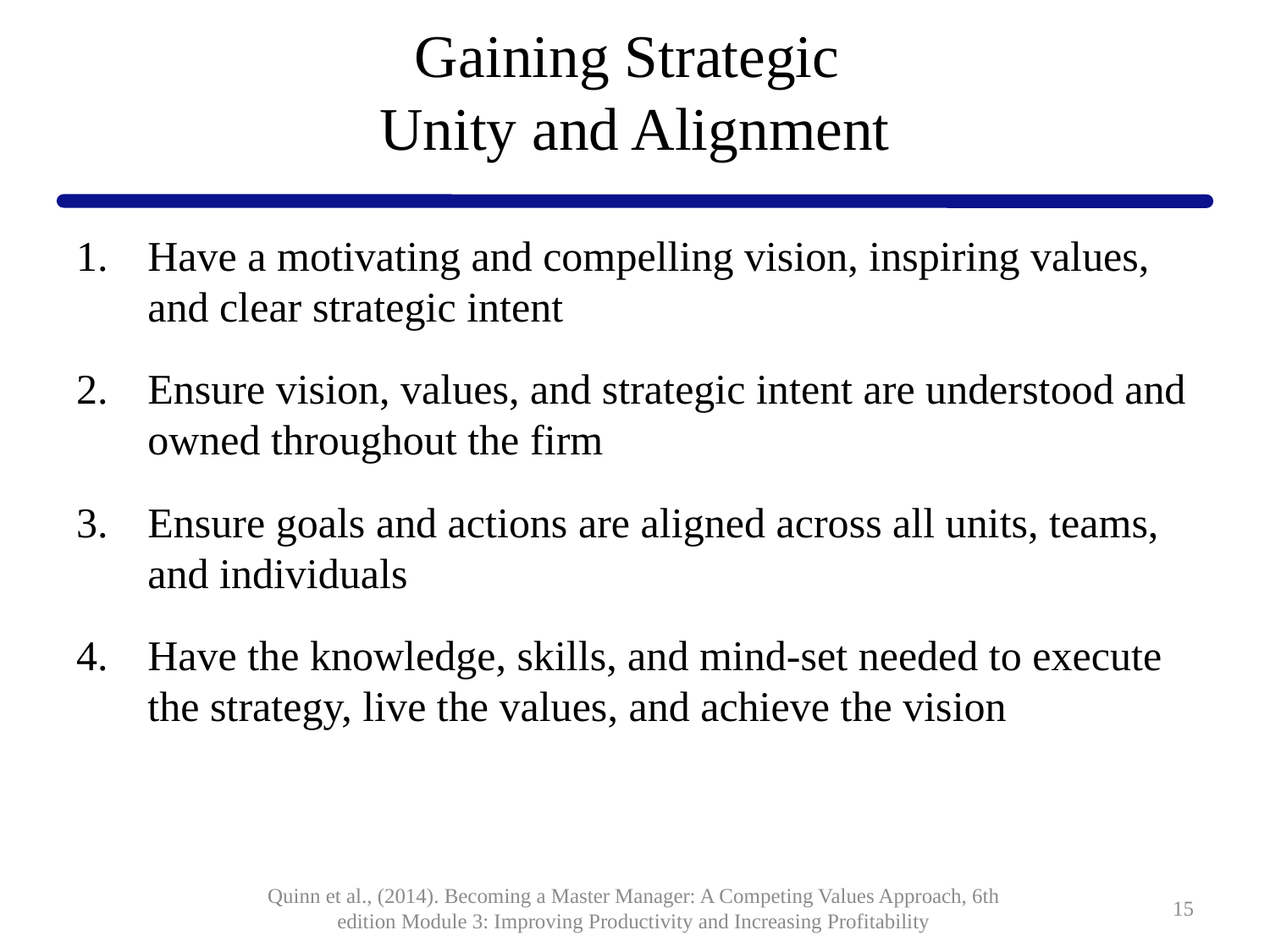

# Gaining Strategic Unity and Alignment
Have a motivating and compelling vision, inspiring values, and clear strategic intent
Ensure vision, values, and strategic intent are understood and owned throughout the firm
Ensure goals and actions are aligned across all units, teams, and individuals
Have the knowledge, skills, and mind-set needed to execute the strategy, live the values, and achieve the vision
Quinn et al., (2014). Becoming a Master Manager: A Competing Values Approach, 6th edition Module 3: Improving Productivity and Increasing Profitability
15